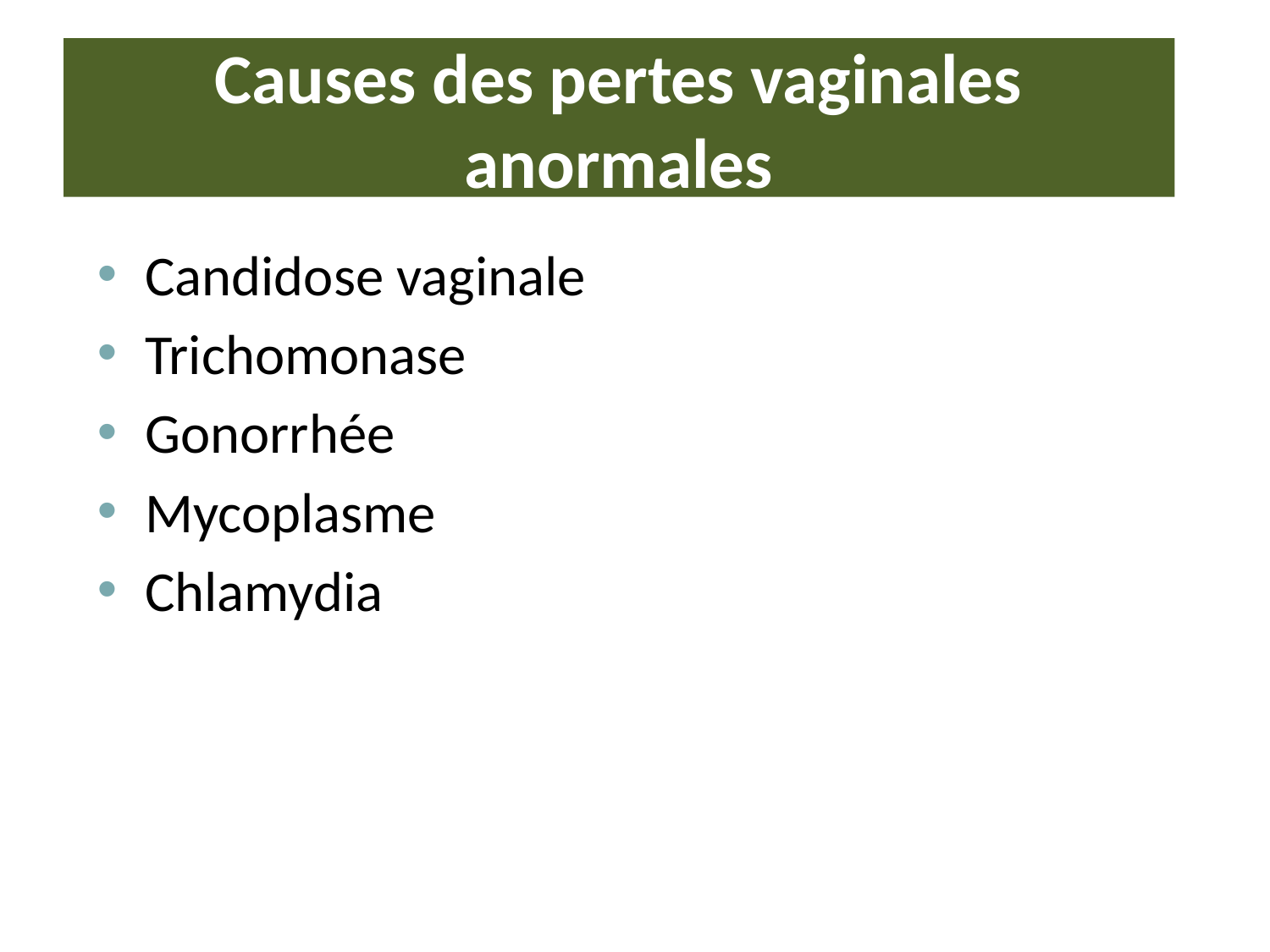

# Causes des pertes vaginales anormales
Candidose vaginale
Trichomonase
Gonorrhée
Mycoplasme
Chlamydia